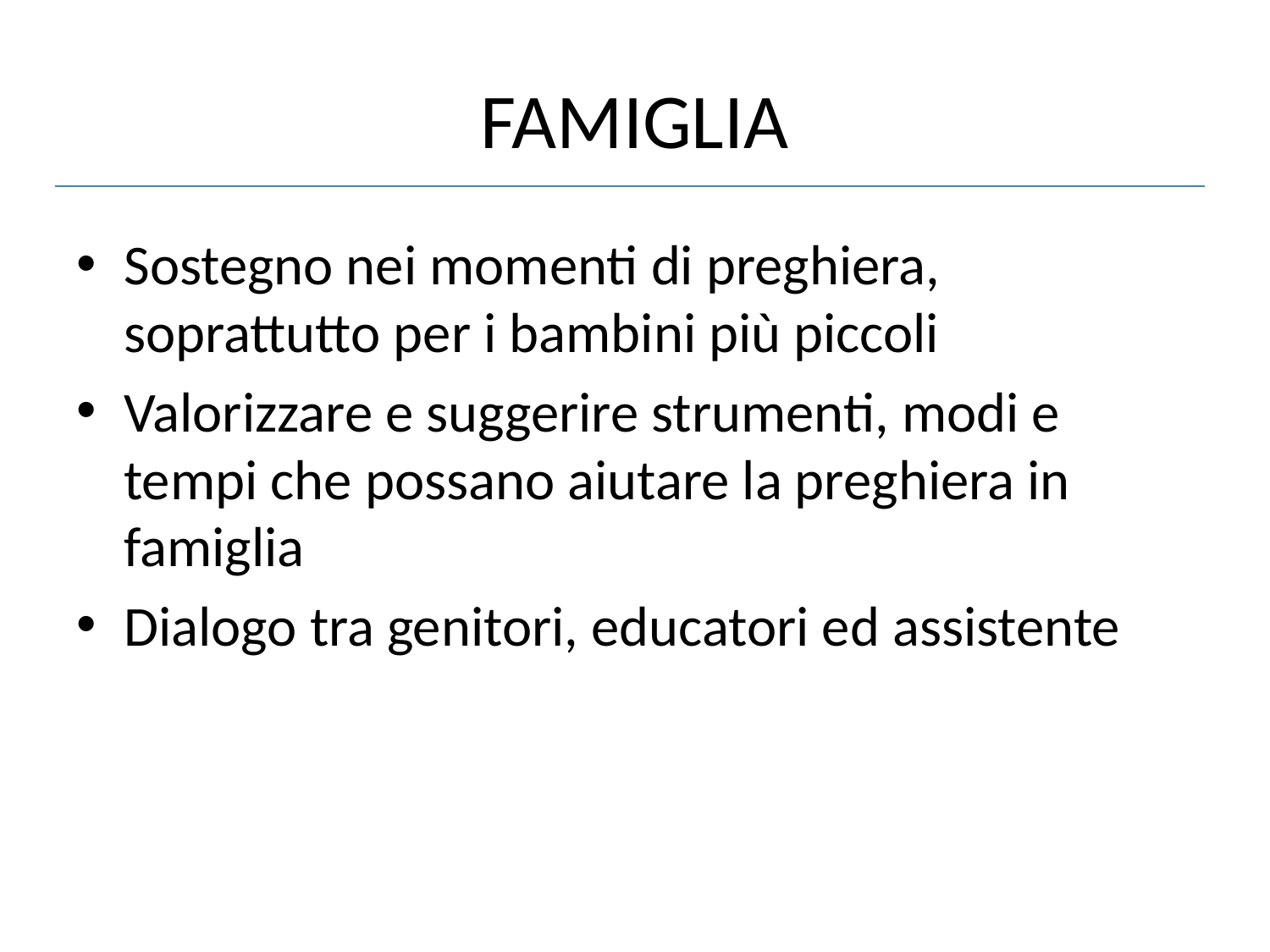

# FAMIGLIA
Sostegno nei momenti di preghiera, soprattutto per i bambini più piccoli
Valorizzare e suggerire strumenti, modi e tempi che possano aiutare la preghiera in famiglia
Dialogo tra genitori, educatori ed assistente